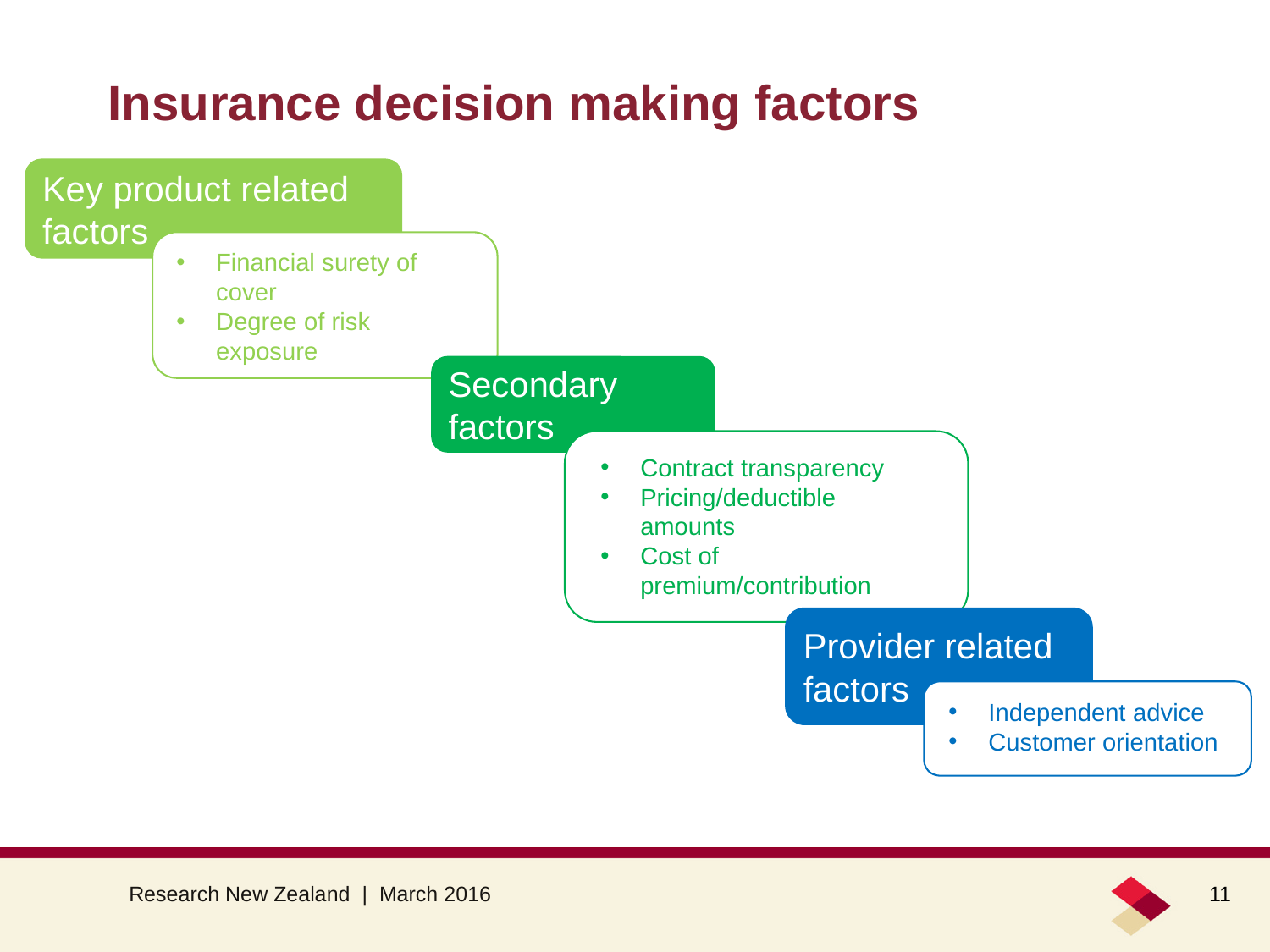

# Insurance decision making factors

Key product related factors

Financial surety of cover
Degree of risk exposure

Secondary factors

Contract transparency
Pricing/deductible amounts
Cost of premium/contribution

Provider related factors

Independent advice
Customer orientation